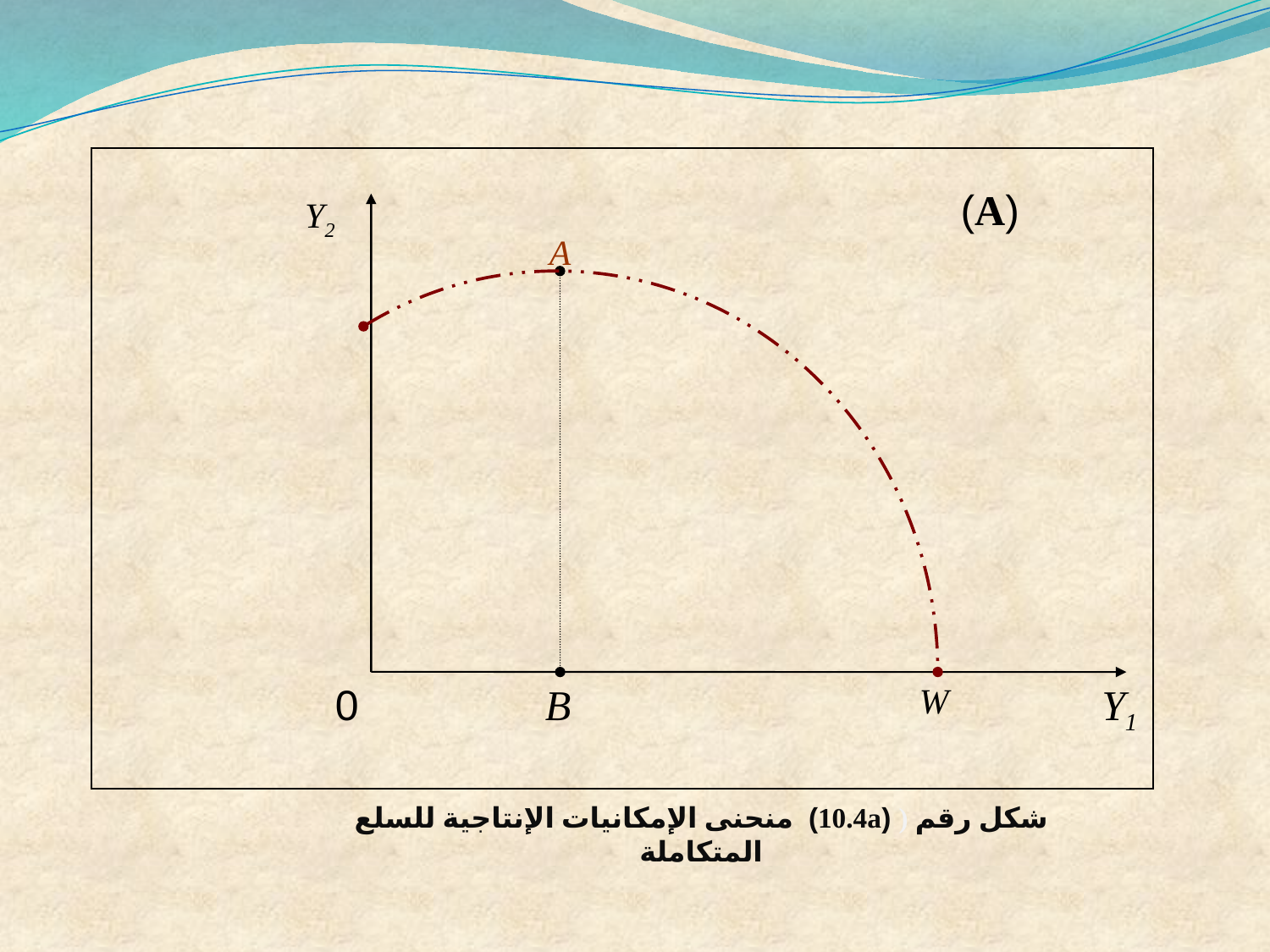

(A)
Y2

A

0
B
W
Y1
شكل رقم ( (10.4a)  منحنى الإمكانيات الإنتاجية للسلع المتكاملة